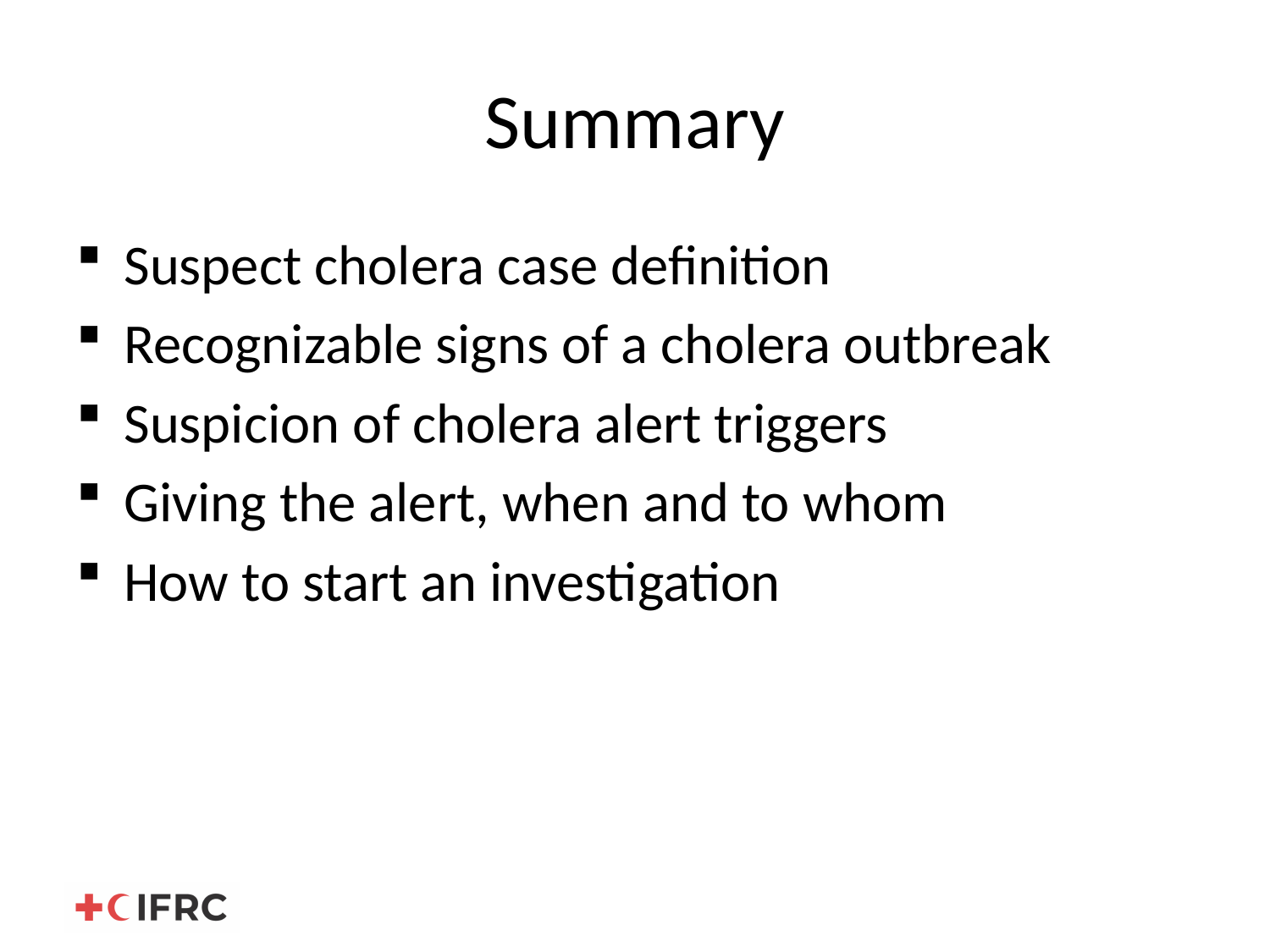

# Summary
Suspect cholera case definition
Recognizable signs of a cholera outbreak
Suspicion of cholera alert triggers
Giving the alert, when and to whom
How to start an investigation